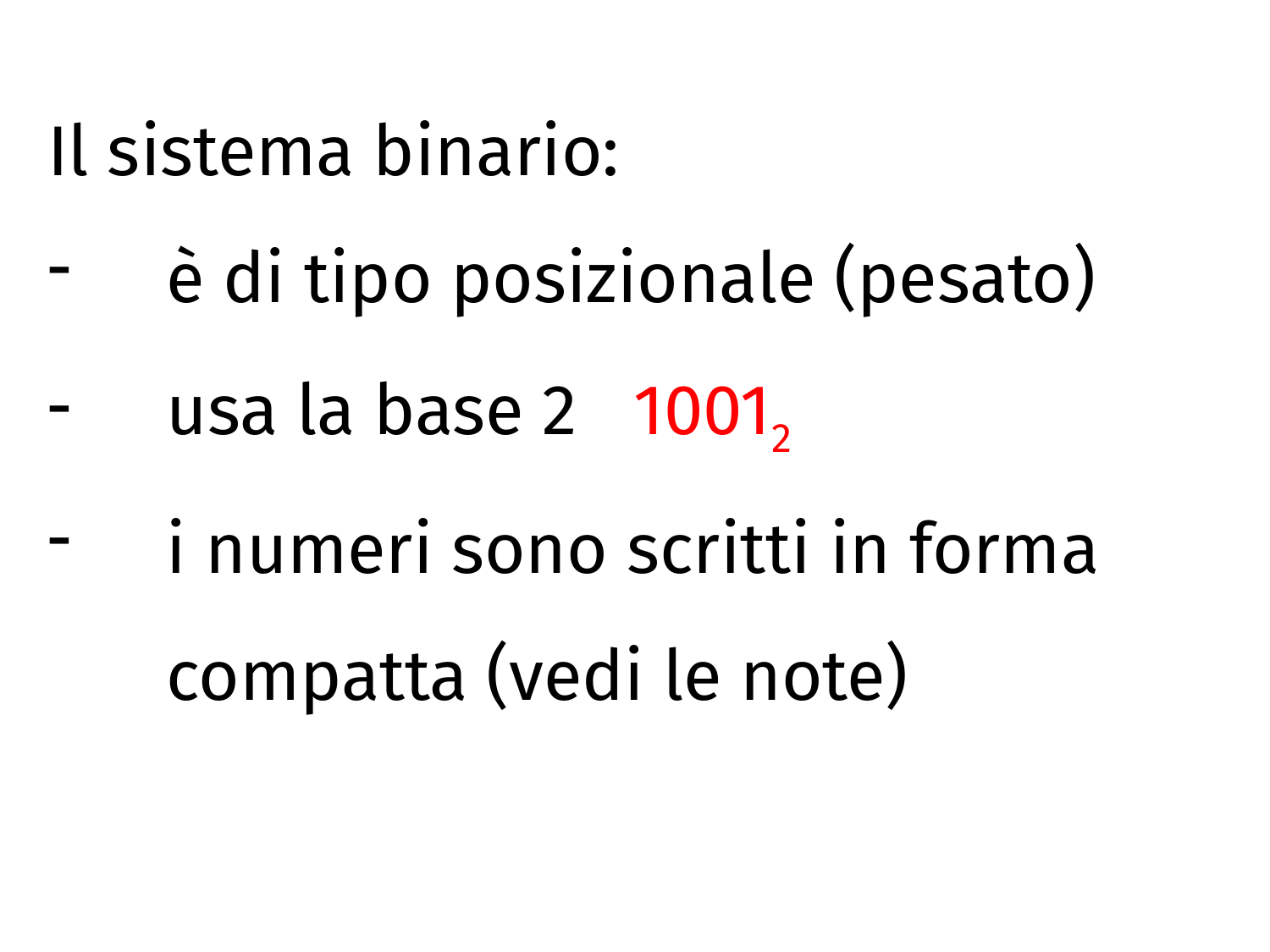

Il sistema binario:
è di tipo posizionale (pesato)
usa la base 2   10012
i numeri sono scritti in forma compatta (vedi le note)